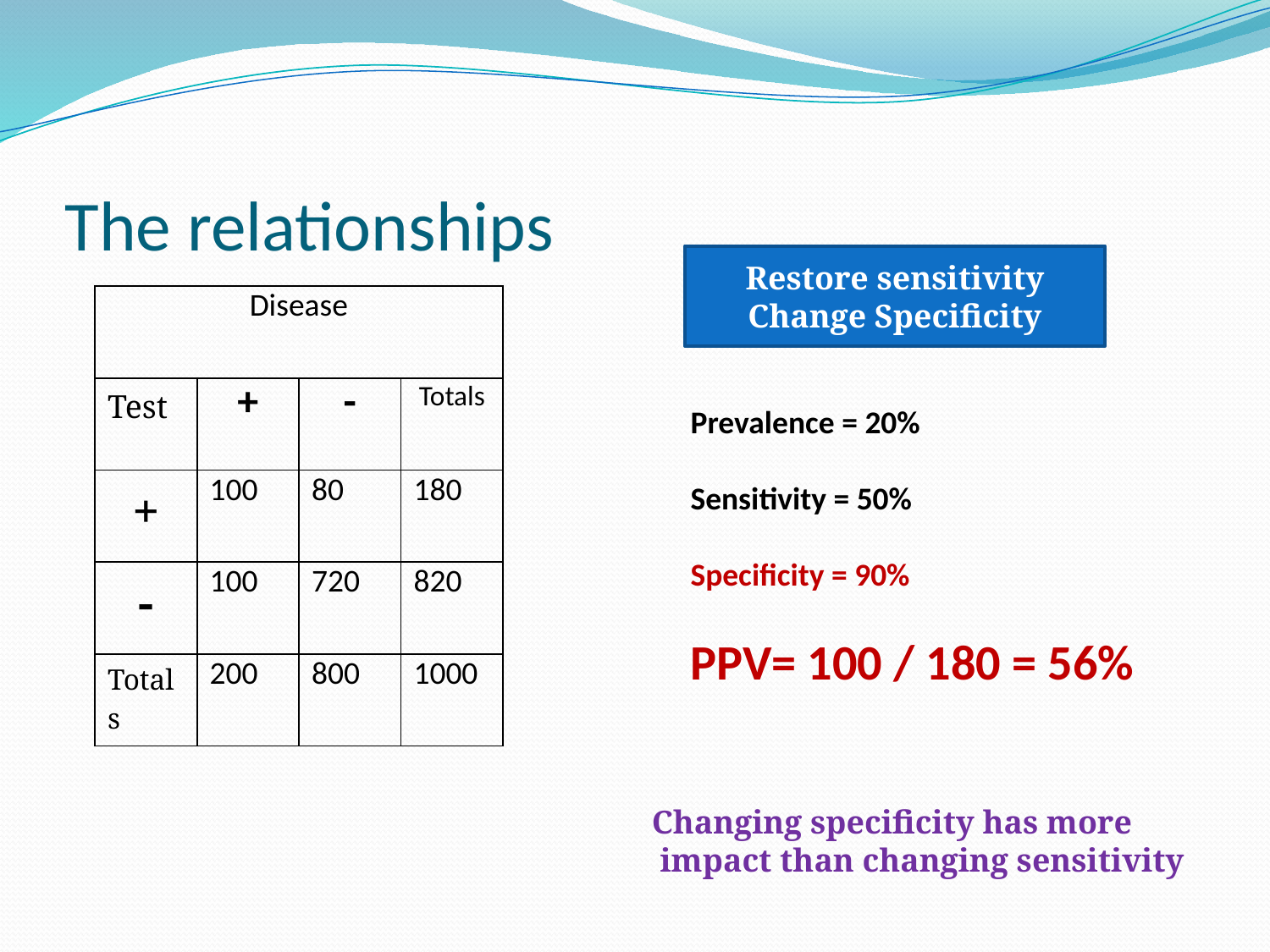

# The relationships
Restore sensitivity
Change Specificity
| Disease |  |  |  |
| --- | --- | --- | --- |
| Test | + | - | Totals |
| + | 100 | 80 | 180 |
| - | 100 | 720 | 820 |
| Totals | 200 | 800 | 1000 |
Prevalence = 20%

Sensitivity = 50%

Specificity = 90%

PPV= 100 / 180 = 56%
Changing specificity has more
 impact than changing sensitivity